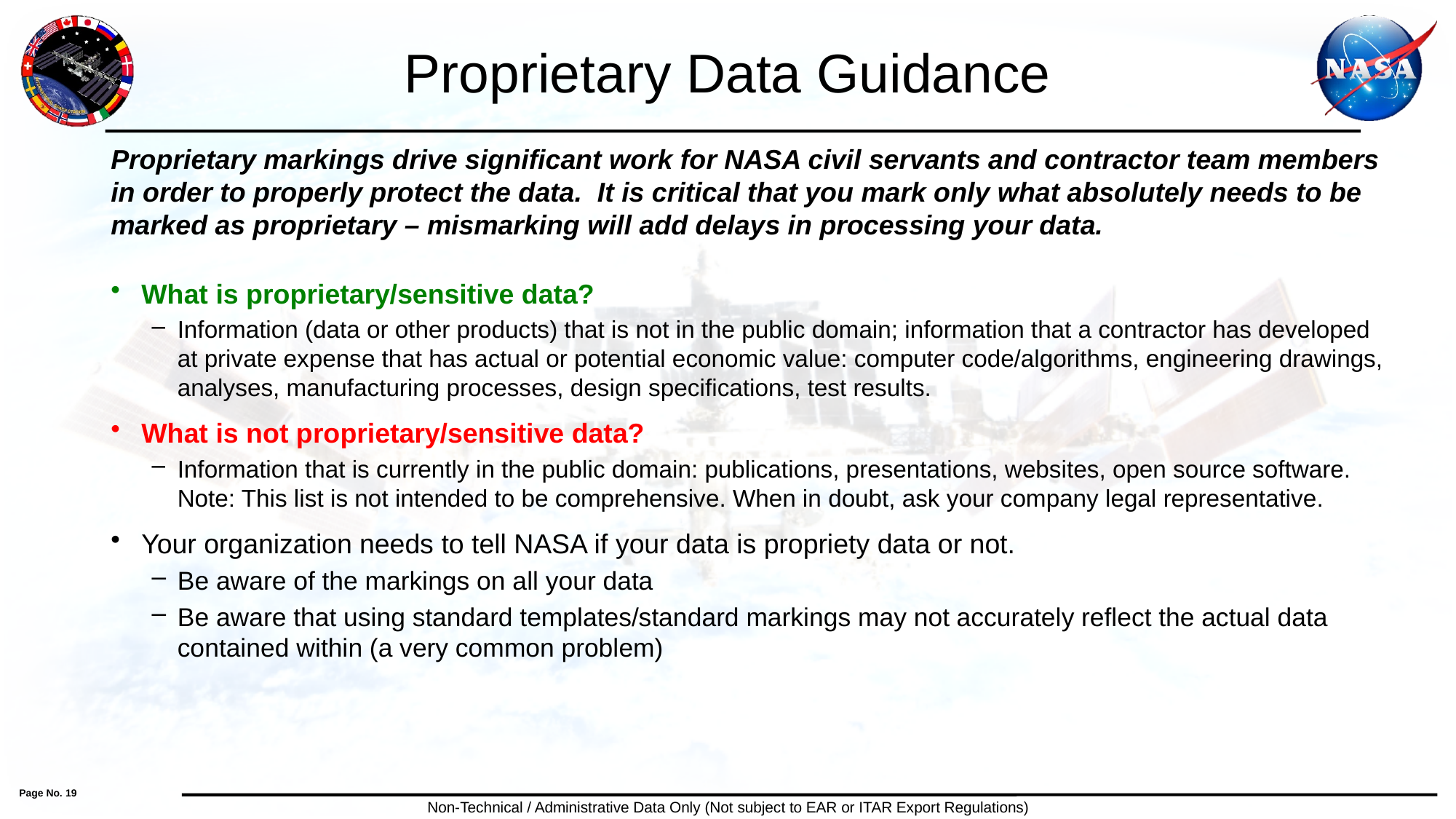

Proprietary Data Guidance
Proprietary markings drive significant work for NASA civil servants and contractor team members in order to properly protect the data.  It is critical that you mark only what absolutely needs to be marked as proprietary – mismarking will add delays in processing your data.
What is proprietary/sensitive data?
Information (data or other products) that is not in the public domain; information that a contractor has developed at private expense that has actual or potential economic value: computer code/algorithms, engineering drawings, analyses, manufacturing processes, design specifications, test results.
What is not proprietary/sensitive data?
Information that is currently in the public domain: publications, presentations, websites, open source software.  Note: This list is not intended to be comprehensive. When in doubt, ask your company legal representative.
Your organization needs to tell NASA if your data is propriety data or not.
Be aware of the markings on all your data
Be aware that using standard templates/standard markings may not accurately reflect the actual data contained within (a very common problem)